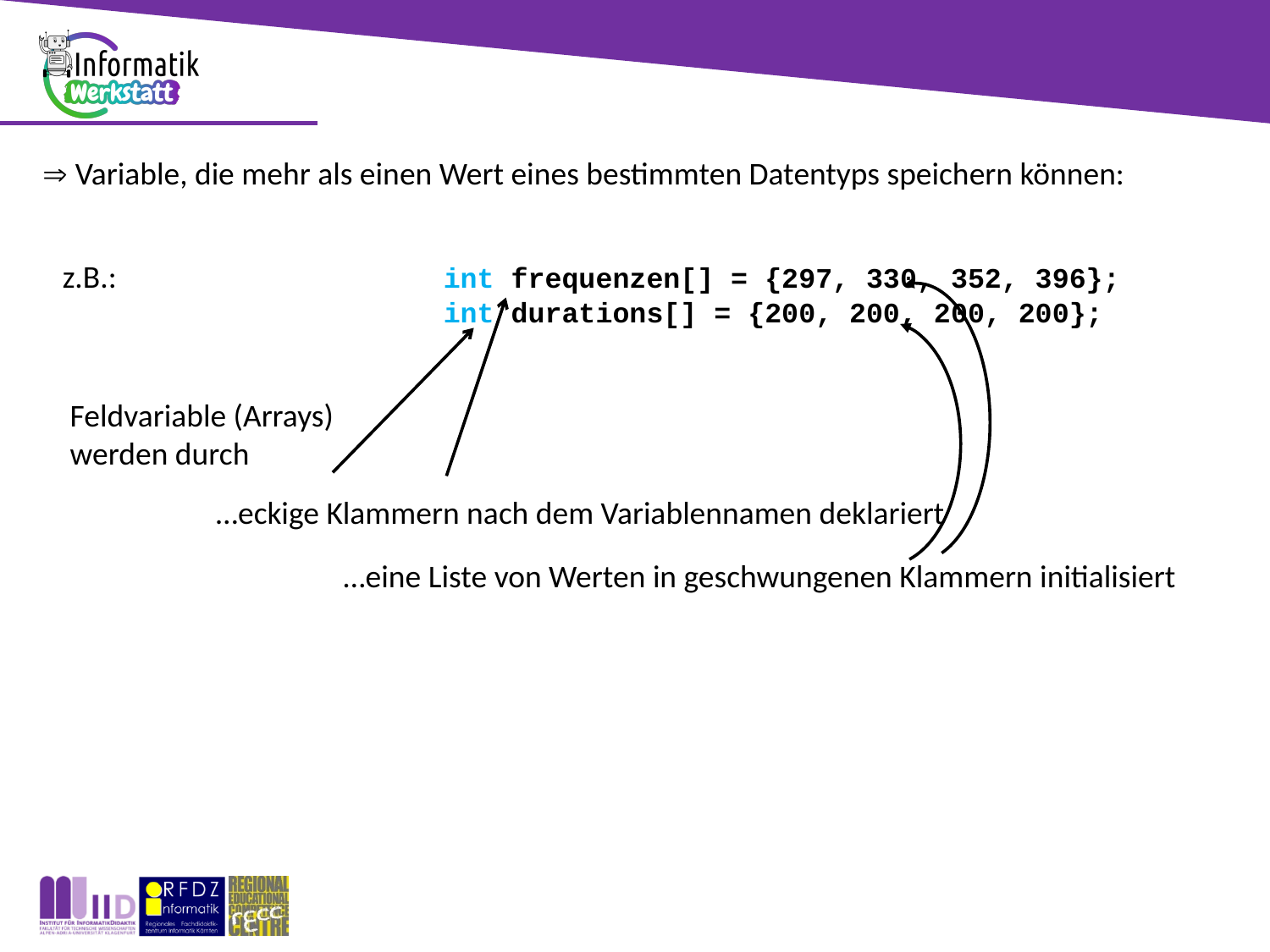

⇒ Variable, die mehr als einen Wert eines bestimmten Datentyps speichern können:
z.B.:			int frequenzen[] = {297, 330, 352, 396};
			int durations[] = {200, 200, 200, 200};

…eine Liste von Werten in geschwungenen Klammern initialisiert
…eckige Klammern nach dem Variablennamen deklariert
Feldvariable (Arrays)
werden durch